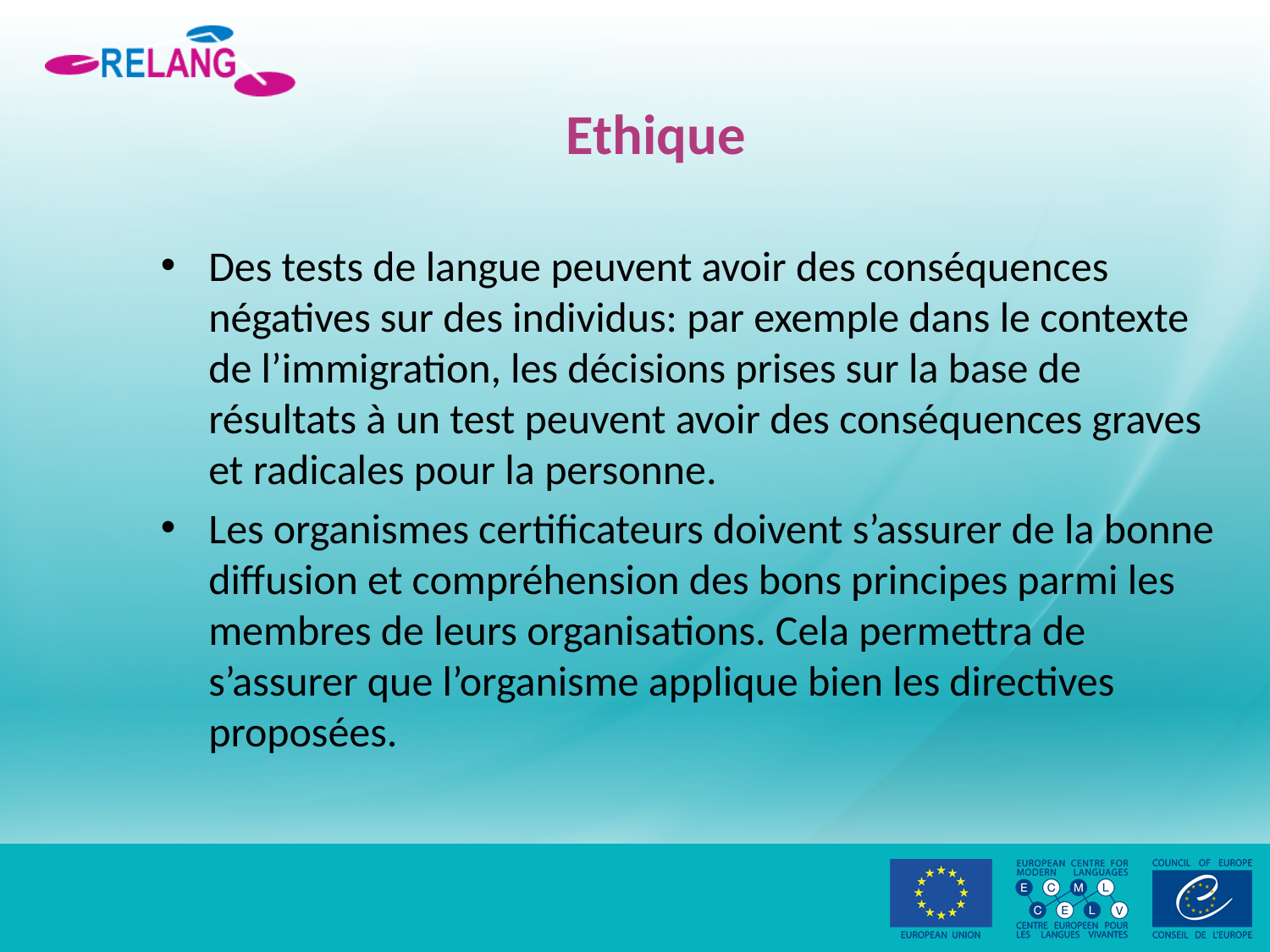

# Ethique
Des tests de langue peuvent avoir des conséquences négatives sur des individus: par exemple dans le contexte de l’immigration, les décisions prises sur la base de résultats à un test peuvent avoir des conséquences graves et radicales pour la personne.
Les organismes certificateurs doivent s’assurer de la bonne diffusion et compréhension des bons principes parmi les membres de leurs organisations. Cela permettra de s’assurer que l’organisme applique bien les directives proposées.